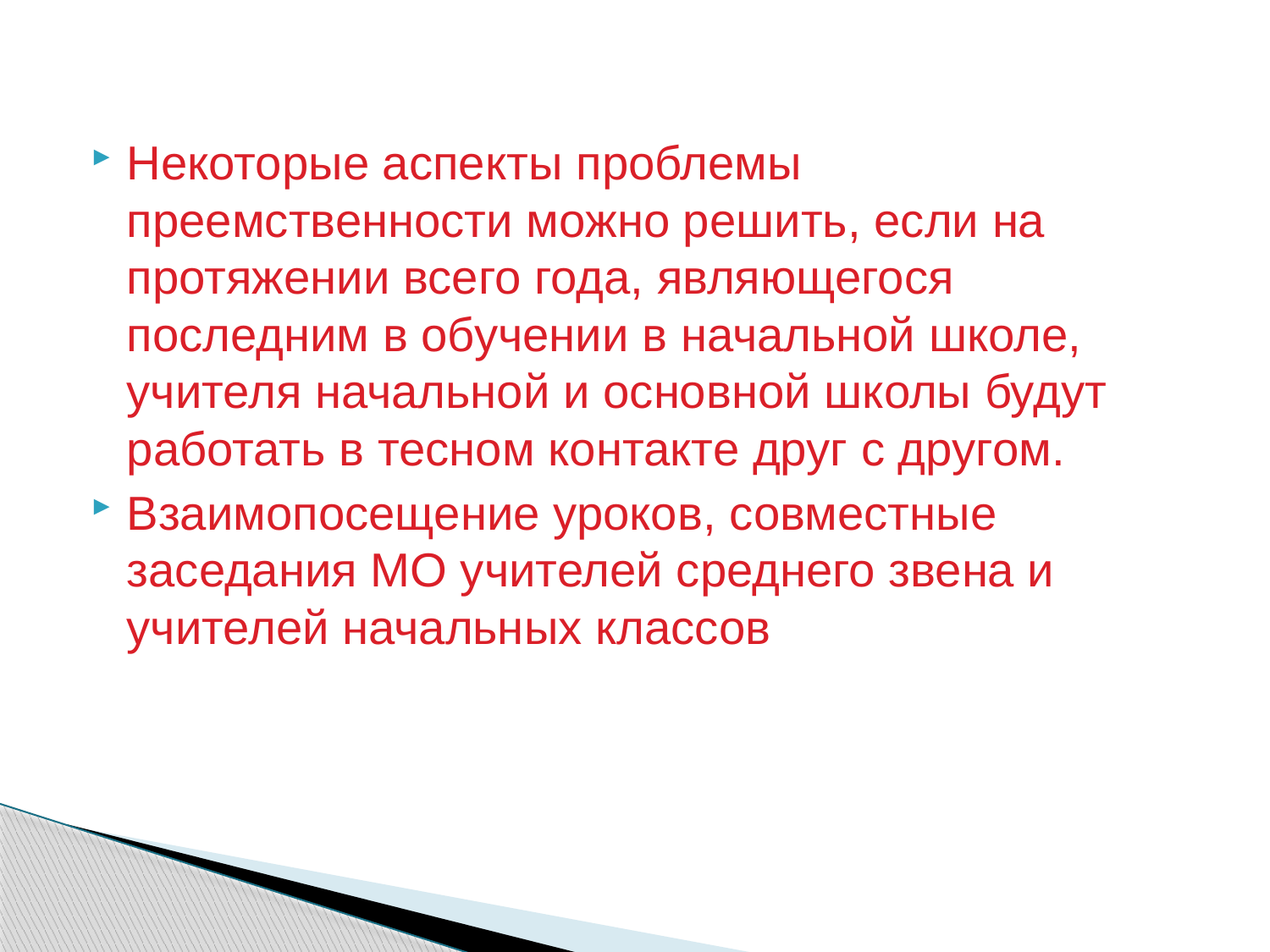

Некоторые аспекты проблемы преемственности можно решить, если на протяжении всего года, являющегося последним в обучении в начальной школе, учителя начальной и основной школы будут работать в тесном контакте друг с другом.
Взаимопосещение уроков, совместные заседания МО учителей среднего звена и учителей начальных классов